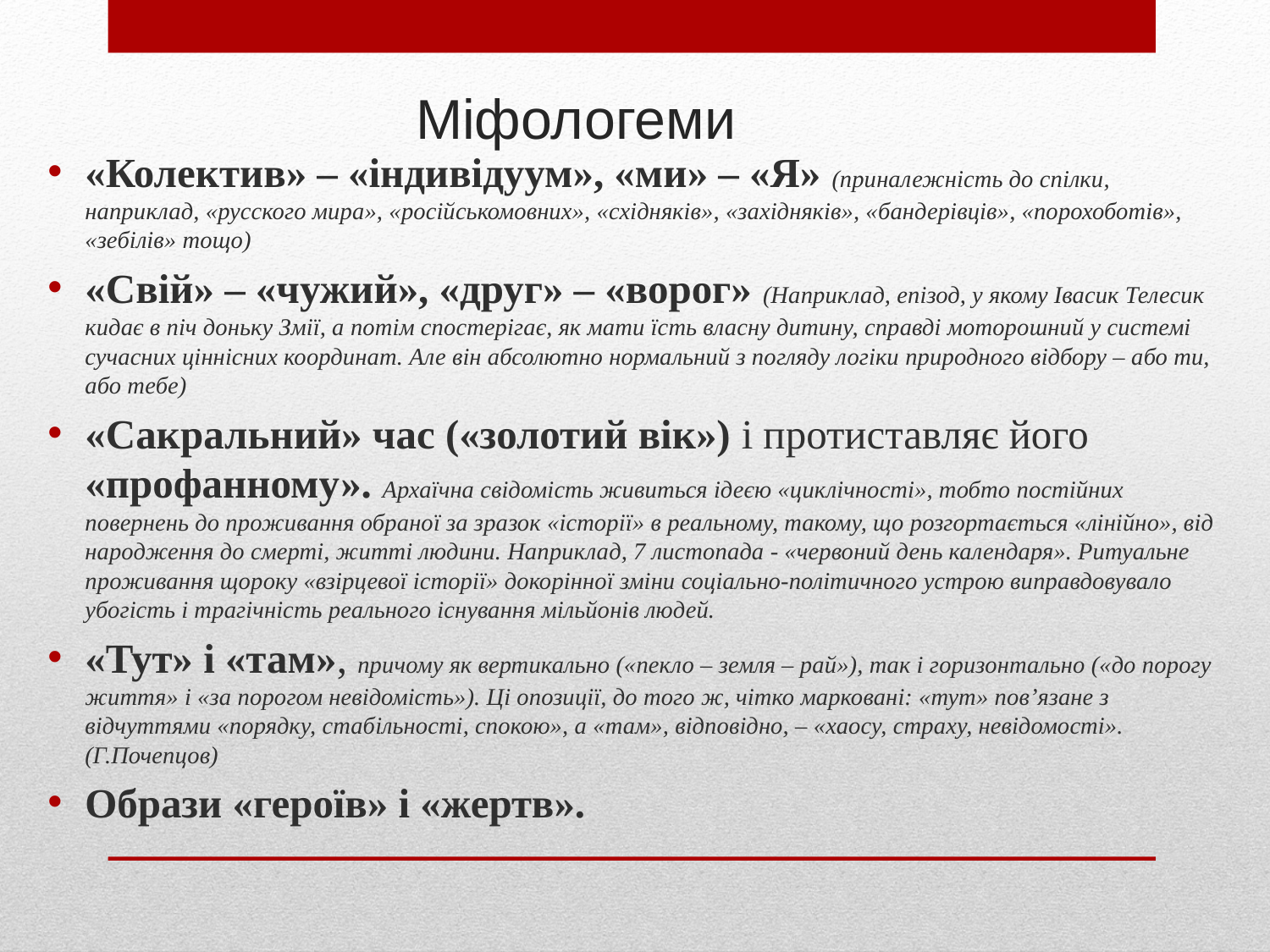

# Міфологеми
«Колектив» – «індивідуум», «ми» – «Я» (приналежність до спілки, наприклад, «русского мира», «російськомовних», «східняків», «західняків», «бандерівців», «порохоботів», «зебілів» тощо)
«Свій» – «чужий», «друг» – «ворог» (Наприклад, епізод, у якому Івасик Телесик кидає в піч доньку Змії, а потім спостерігає, як мати їсть власну дитину, справді моторошний у системі сучасних ціннісних координат. Але він абсолютно нормальний з погляду логіки природного відбору – або ти, або тебе)
«Сакральний» час («золотий вік») і протиставляє його «профанному». Архаїчна свідомість живиться ідеєю «циклічності», тобто постійних повернень до проживання обраної за зразок «історії» в реальному, такому, що розгортається «лінійно», від народження до смерті, житті людини. Наприклад, 7 листопада - «червоний день календаря». Ритуальне проживання щороку «взірцевої історії» докорінної зміни соціально-політичного устрою виправдовувало убогість і трагічність реального існування мільйонів людей.
«Тут» і «там», причому як вертикально («пекло – земля – рай»), так і горизонтально («до порогу життя» і «за порогом невідомість»). Ці опозиції, до того ж, чітко марковані: «тут» пов’язане з відчуттями «порядку, стабільності, спокою», а «там», відповідно, – «хаосу, страху, невідомості». (Г.Почепцов)
Образи «героїв» і «жертв».